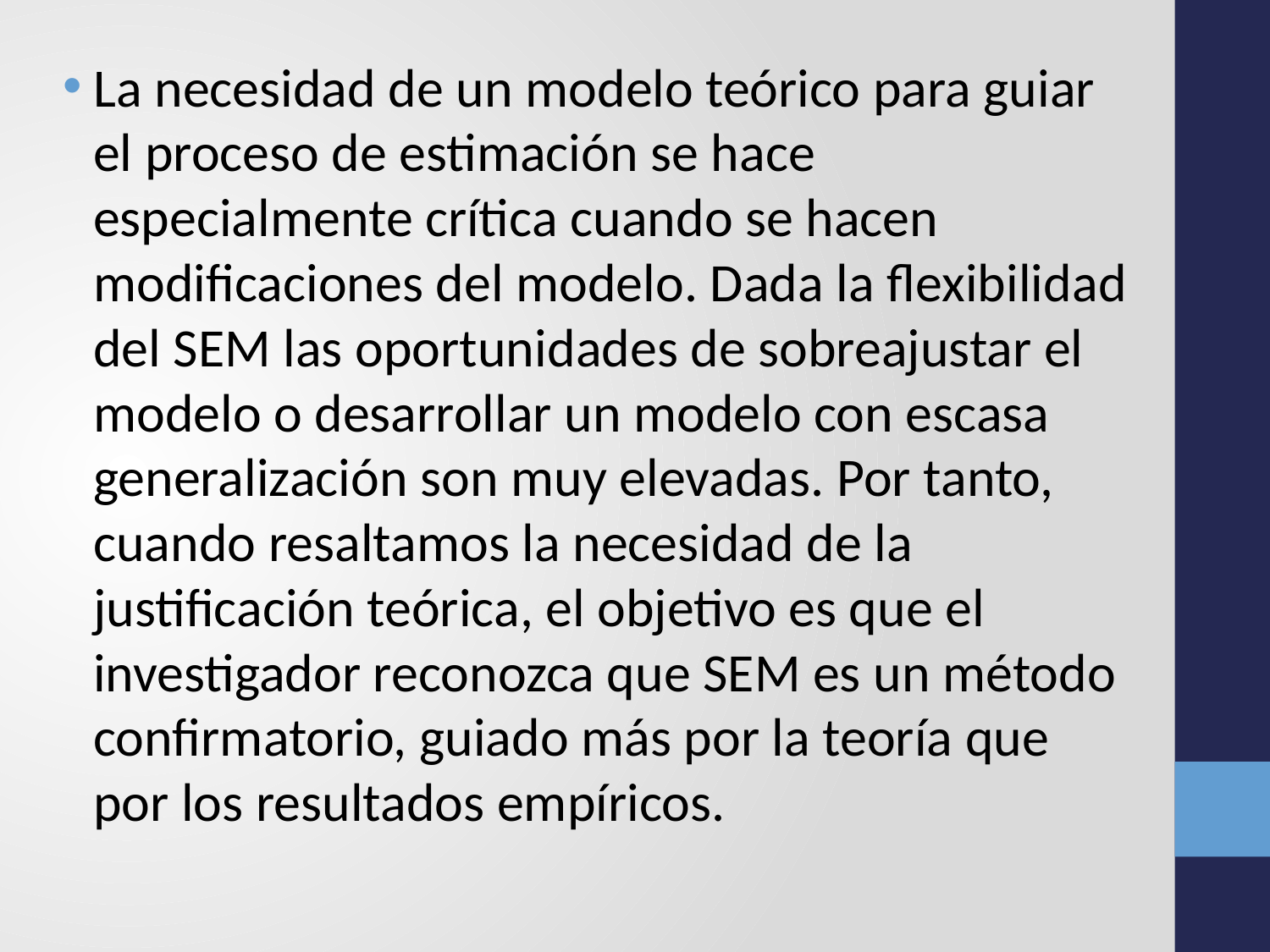

La necesidad de un modelo teórico para guiar el proceso de estimación se hace especialmente crítica cuando se hacen modificaciones del modelo. Dada la flexibilidad del SEM las oportunidades de sobreajustar el  modelo o desarrollar un modelo con escasa generalización son muy elevadas. Por tanto, cuando resaltamos la necesidad de la justificación teórica, el objetivo es que el investigador reconozca que SEM es un método confirmatorio, guiado más por la teoría que por los resultados empíricos.